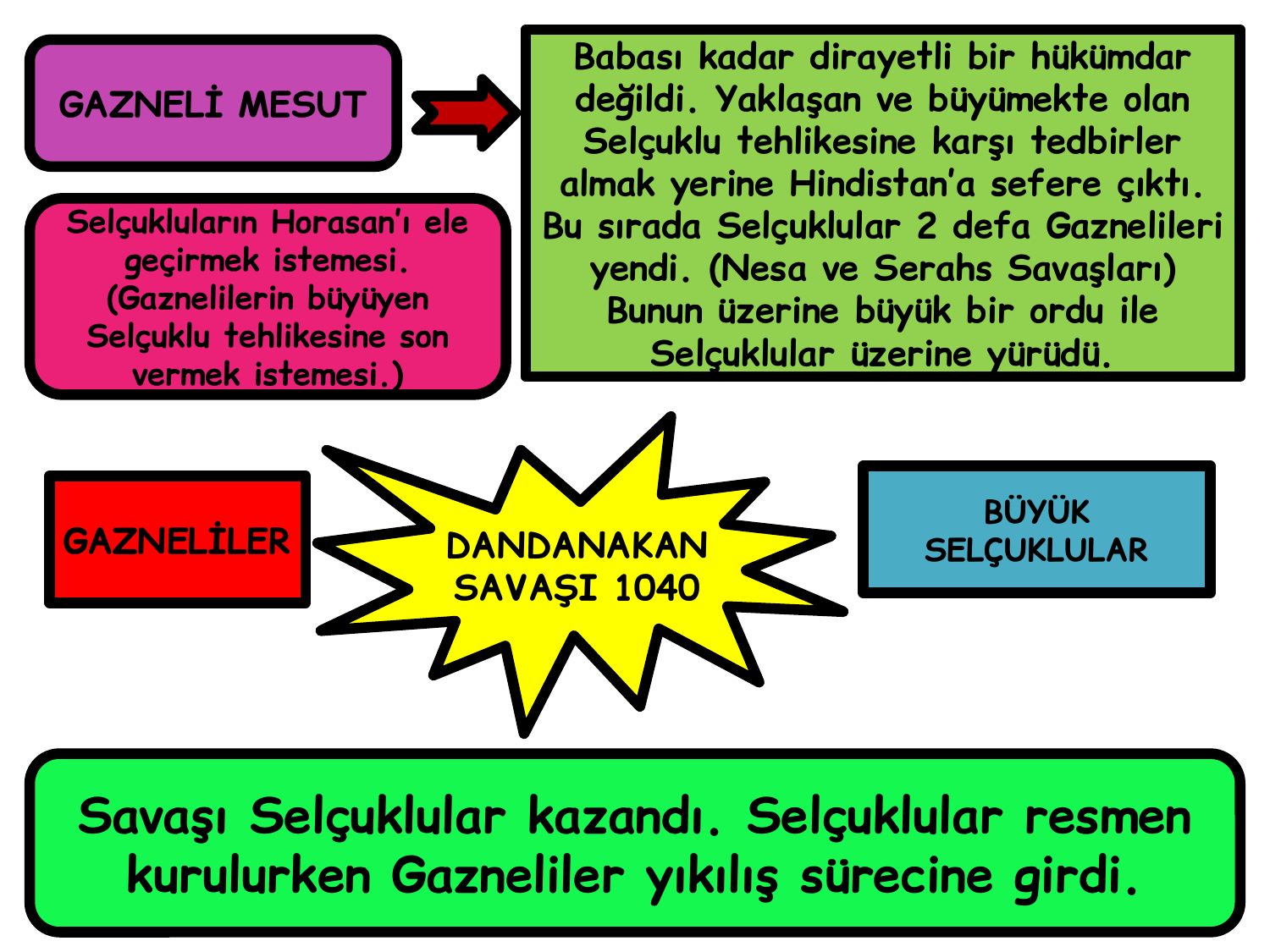

Babası kadar dirayetli bir hükümdar değildi. Yaklaşan ve büyümekte olan Selçuklu tehlikesine karşı tedbirler almak yerine Hindistan’a sefere çıktı. Bu sırada Selçuklular 2 defa Gaznelileri yendi. (Nesa ve Serahs Savaşları) Bunun üzerine büyük bir ordu ile Selçuklular üzerine yürüdü.

GAZNELİ MESUT

Selçukluların Horasan’ı ele geçirmek istemesi. (Gaznelilerin büyüyen Selçuklu tehlikesine son vermek istemesi.)

DANDANAKAN SAVAŞI 1040
BÜYÜK SELÇUKLULAR
GAZNELİLER
Savaşı Selçuklular kazandı. Selçuklular resmen kurulurken Gazneliler yıkılış sürecine girdi.